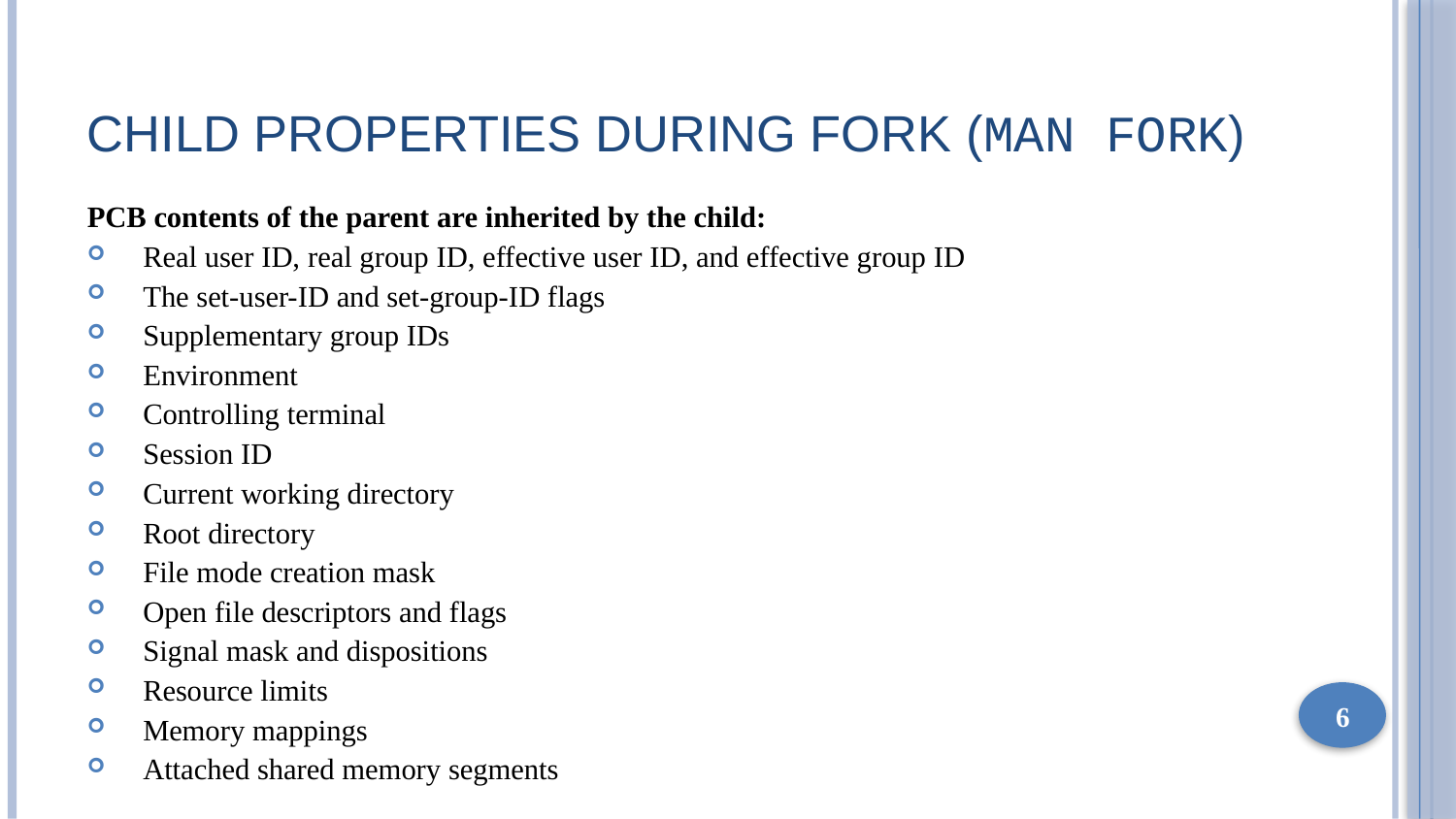

# Child Properties During Fork (man fork)
PCB contents of the parent are inherited by the child:
Real user ID, real group ID, effective user ID, and effective group ID
The set-user-ID and set-group-ID flags
Supplementary group IDs
Environment
Controlling terminal
Session ID
Current working directory
Root directory
File mode creation mask
Open file descriptors and flags
Signal mask and dispositions
Resource limits
Memory mappings
Attached shared memory segments
6